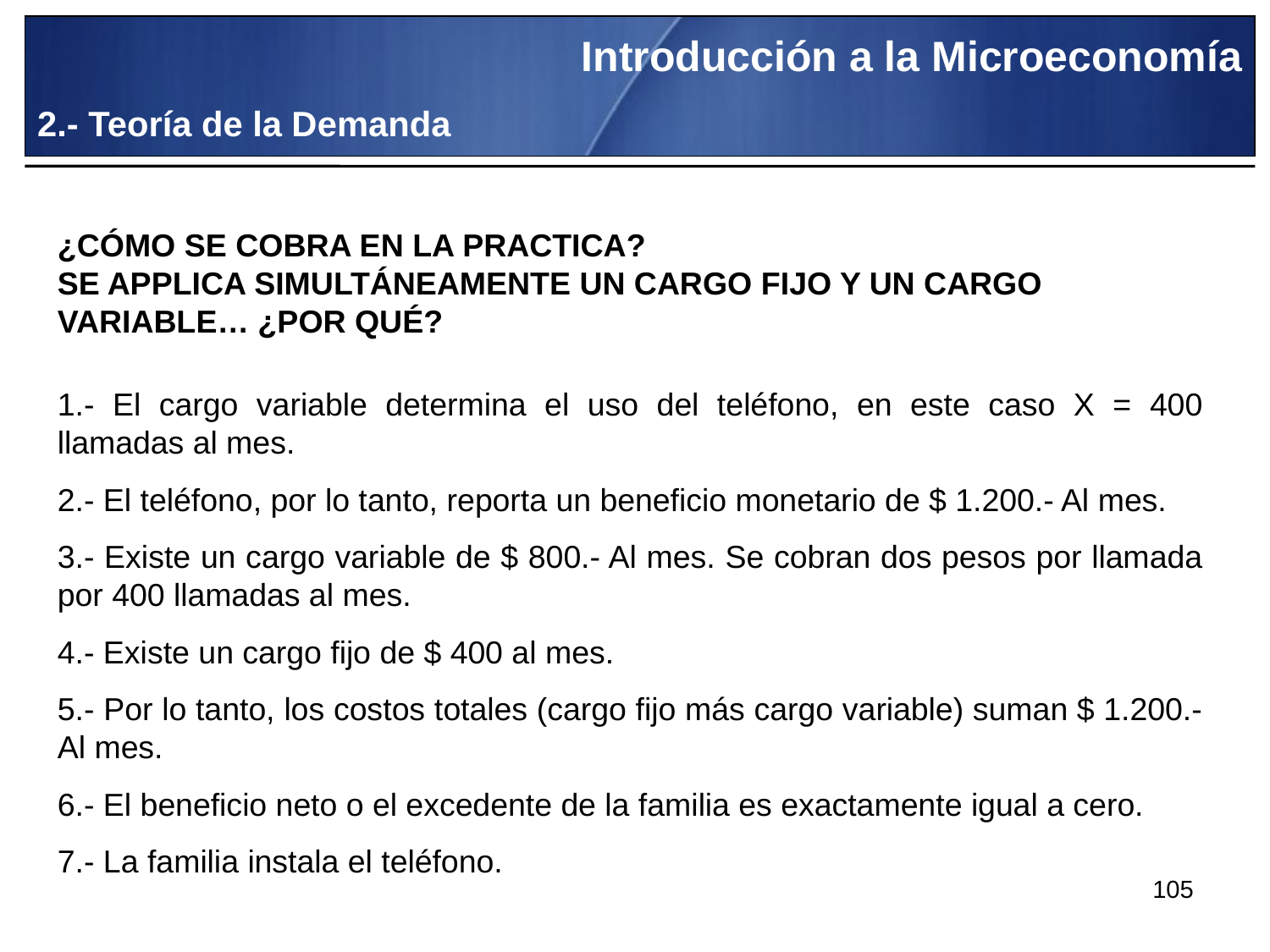

Introducción a la Microeconomía
2.- Teoría de la Demanda

¿CÓMO SE COBRA EN LA PRACTICA?
SE APPLICA SIMULTÁNEAMENTE UN CARGO FIJO Y UN CARGO
VARIABLE… ¿POR QUÉ?
1.- El cargo variable determina el uso del teléfono, en este caso X = 400 llamadas al mes.

2.- El teléfono, por lo tanto, reporta un beneficio monetario de $ 1.200.- Al mes.

3.- Existe un cargo variable de $ 800.- Al mes. Se cobran dos pesos por llamada por 400 llamadas al mes.

4.- Existe un cargo fijo de $ 400 al mes.

5.- Por lo tanto, los costos totales (cargo fijo más cargo variable) suman $ 1.200.- Al mes.

6.- El beneficio neto o el excedente de la familia es exactamente igual a cero.

7.- La familia instala el teléfono.
105